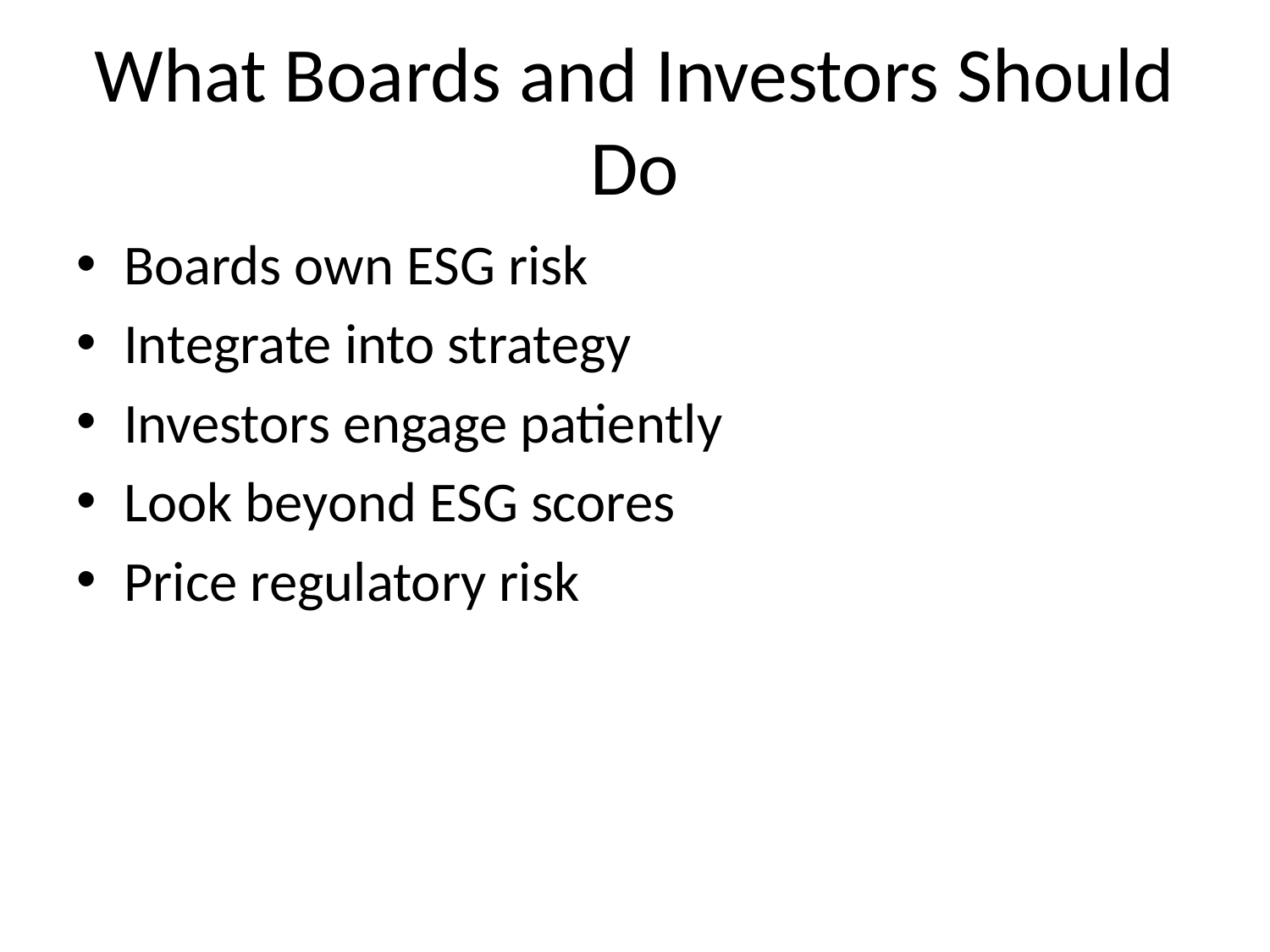

# What Boards and Investors Should Do
Boards own ESG risk
Integrate into strategy
Investors engage patiently
Look beyond ESG scores
Price regulatory risk